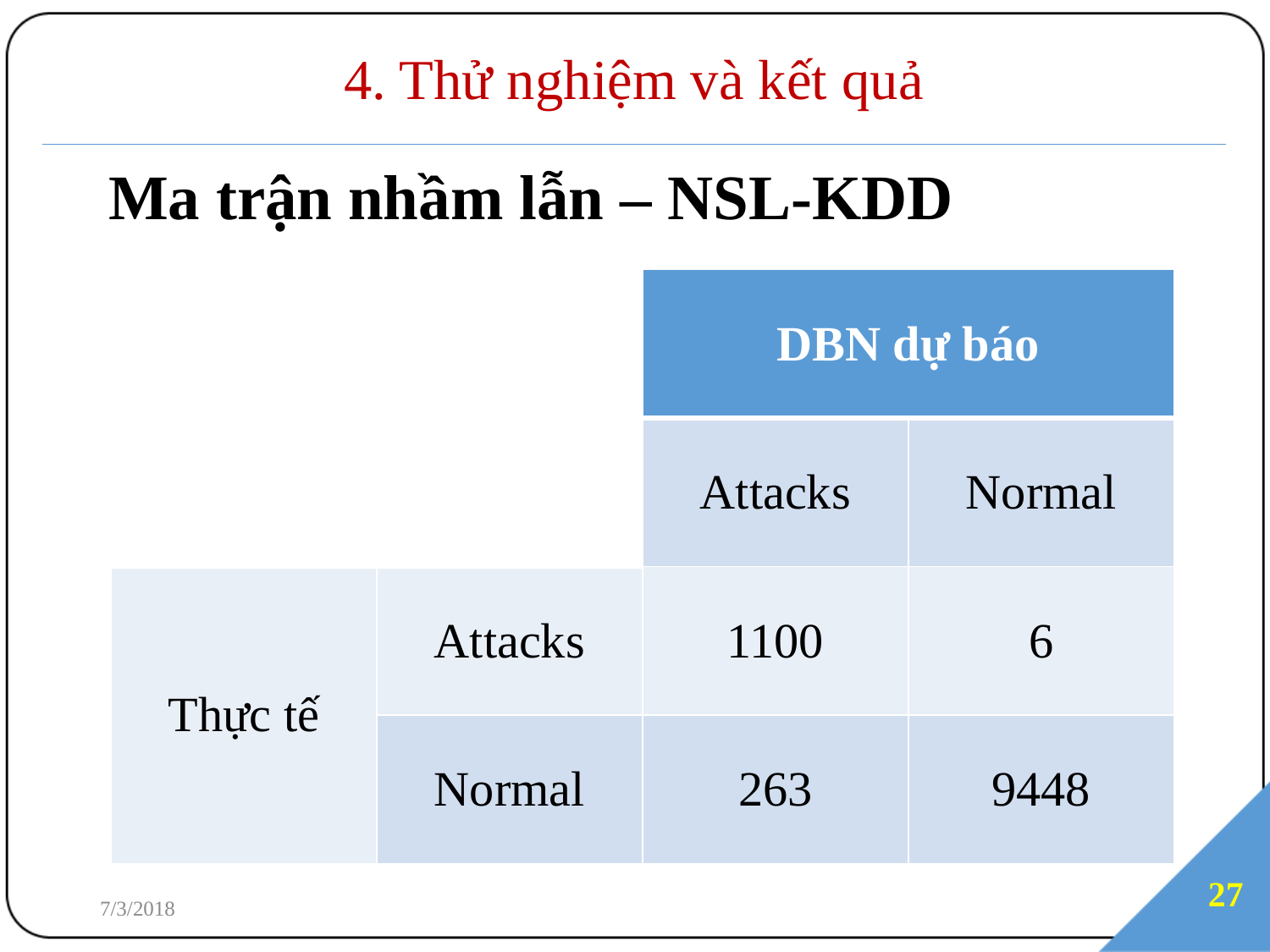

# 4. Thử nghiệm và kết quả
Ma trận nhầm lẫn – NSL-KDD

|  |  | DBN dự báo |  |
| --- | --- | --- | --- |
|  |  | Attacks | Normal |
| Thực tế | Attacks | 1100 | 6 |
|  | Normal | 263 | 9448 |
27
7/3/2018